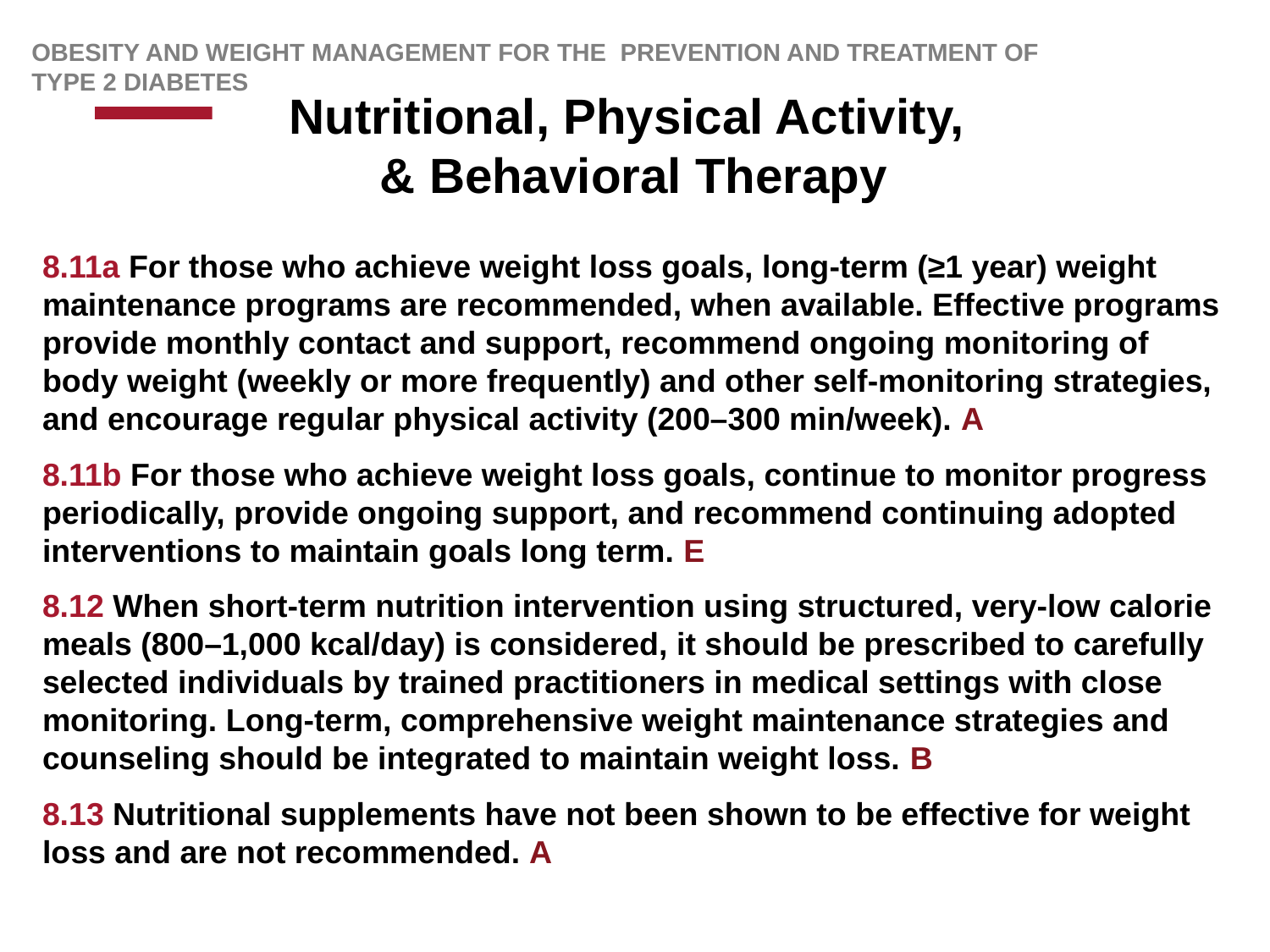

Obesity AND WEIGHT Management for the  PREVENTION AND Treatment of Type 2 Diabetes
# Nutritional, Physical Activity, & Behavioral Therapy

8.11a For those who achieve weight loss goals, long-term (≥1 year) weight maintenance programs are recommended, when available. Effective programs provide monthly contact and support, recommend ongoing monitoring of body weight (weekly or more frequently) and other self-monitoring strategies, and encourage regular physical activity (200–300 min/week). A
8.11b For those who achieve weight loss goals, continue to monitor progress periodically, provide ongoing support, and recommend continuing adopted interventions to maintain goals long term. E
8.12 When short-term nutrition intervention using structured, very-low calorie meals (800–1,000 kcal/day) is considered, it should be prescribed to carefully selected individuals by trained practitioners in medical settings with close monitoring. Long-term, comprehensive weight maintenance strategies and counseling should be integrated to maintain weight loss. B
8.13 Nutritional supplements have not been shown to be effective for weight loss and are not recommended. A